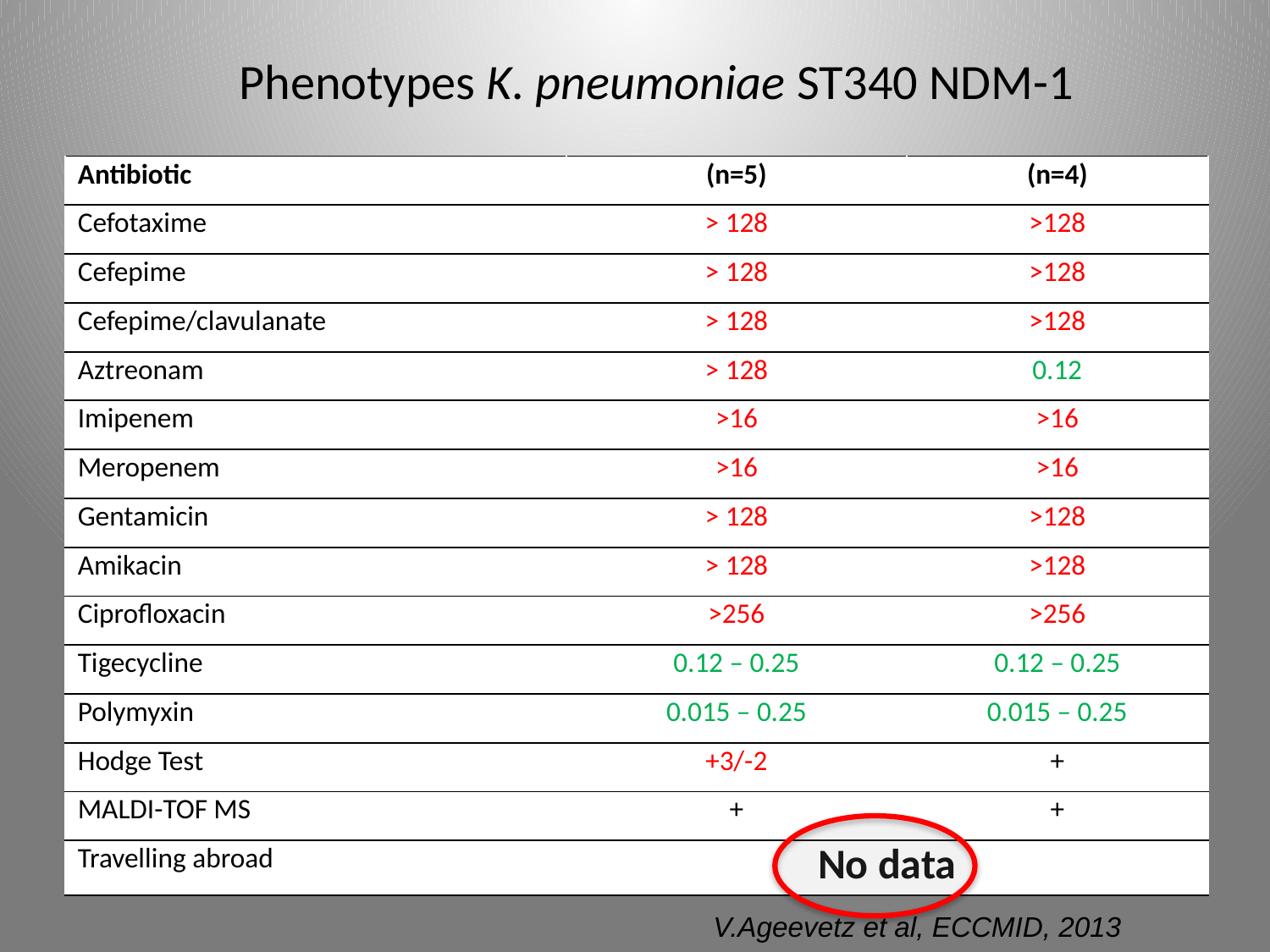

# Phenotypes K. pneumoniae ST340 NDM-1
| Antibiotic | (n=5) | (n=4) |
| --- | --- | --- |
| Cefotaxime | > 128 | >128 |
| Cefepime | > 128 | >128 |
| Cefepime/clavulanate | > 128 | >128 |
| Aztreonam | > 128 | 0.12 |
| Imipenem | >16 | >16 |
| Meropenem | >16 | >16 |
| Gentamicin | > 128 | >128 |
| Amikacin | > 128 | >128 |
| Ciprofloxacin | >256 | >256 |
| Tigecycline | 0.12 – 0.25 | 0.12 – 0.25 |
| Polymyxin | 0.015 – 0.25 | 0.015 – 0.25 |
| Hodge Test | +3/-2 | + |
| MALDI-TOF MS | + | + |
| Travelling abroad | No data |  |

V.Ageevetz et al, ECCMID, 2013